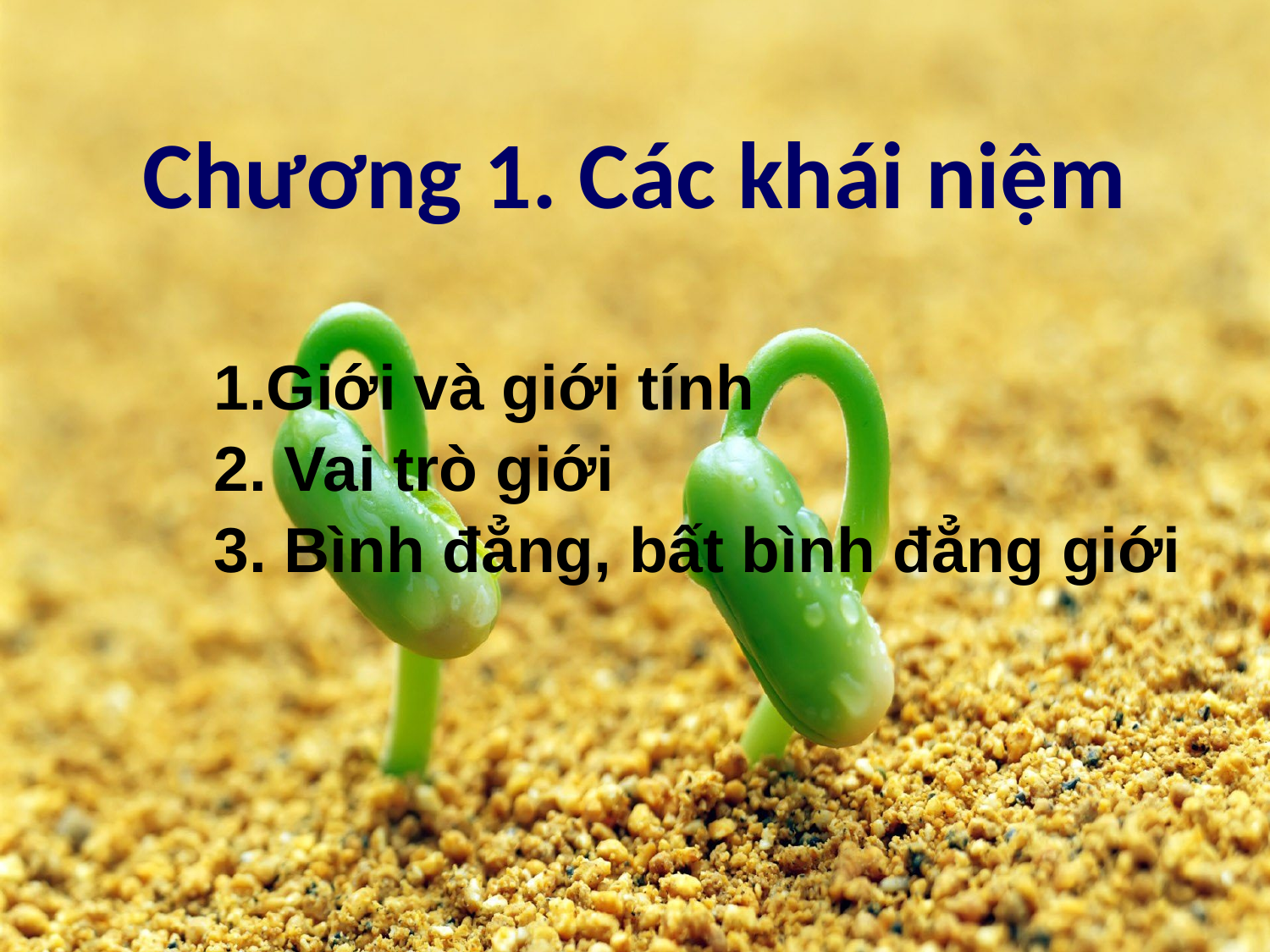

# Chương 1. Các khái niệm
1.Giới và giới tính
2. Vai trò giới
3. Bình đẳng, bất bình đẳng giới